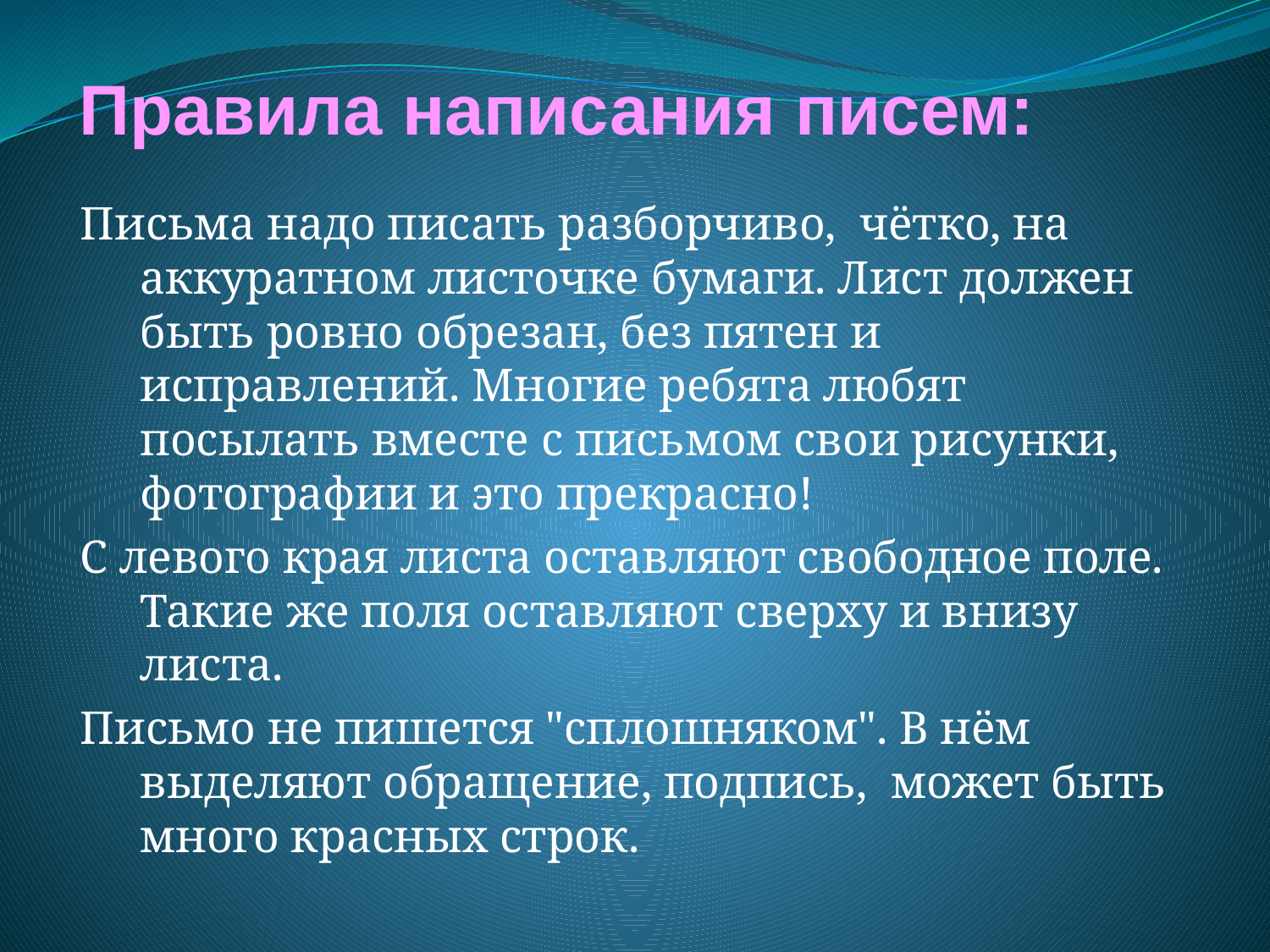

# Правила написания писем:
Письма надо писать разборчиво,  чётко, на аккуратном листочке бумаги. Лист должен быть ровно обрезан, без пятен и исправлений. Многие ребята любят посылать вместе с письмом свои рисунки, фотографии и это прекрасно!
С левого края листа оставляют свободное поле. Такие же поля оставляют сверху и внизу листа.
Письмо не пишется "сплошняком". В нём выделяют обращение, подпись,  может быть много красных строк.